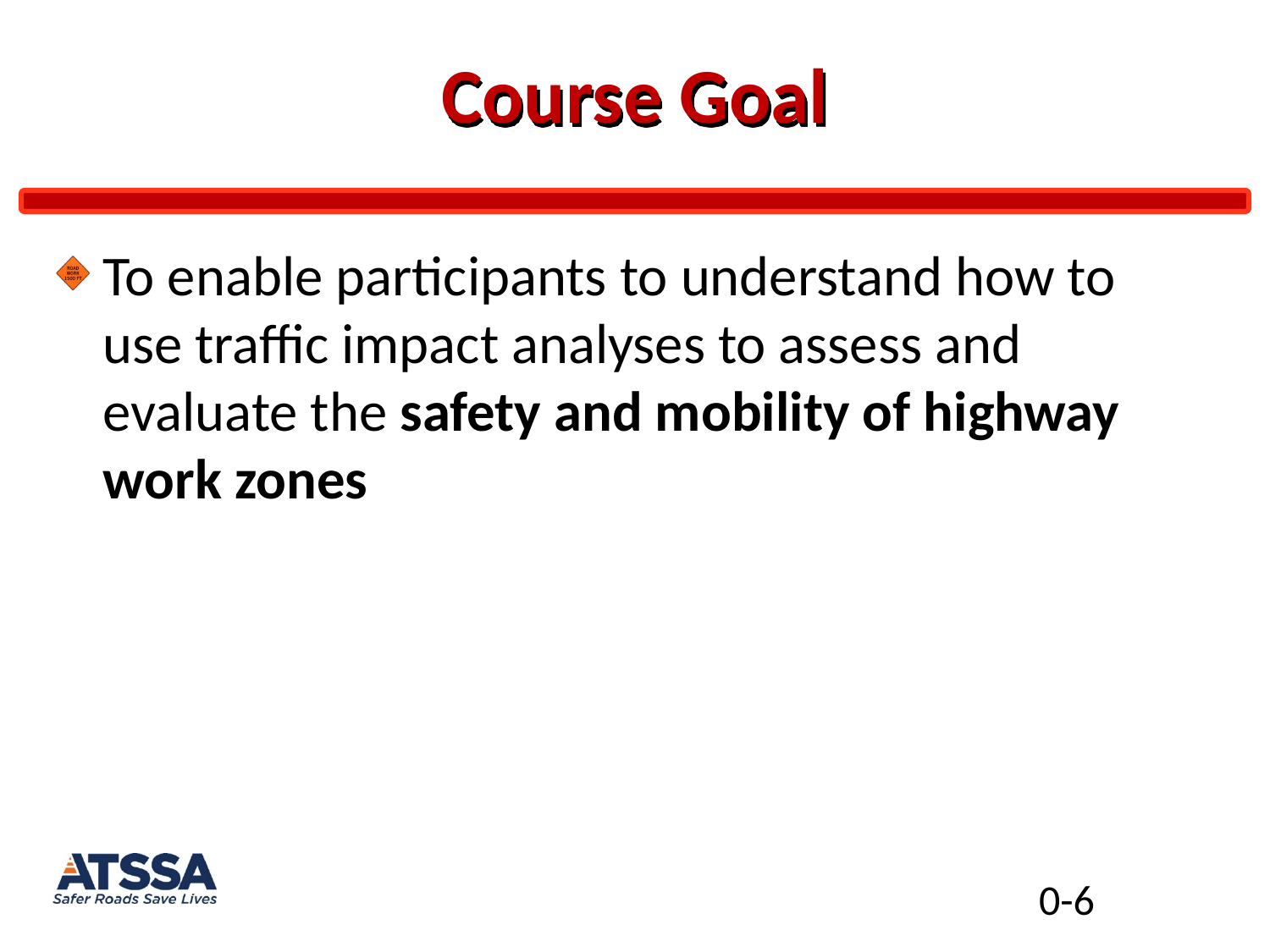

# Course Goal
To enable participants to understand how to use traffic impact analyses to assess and evaluate the safety and mobility of highway work zones